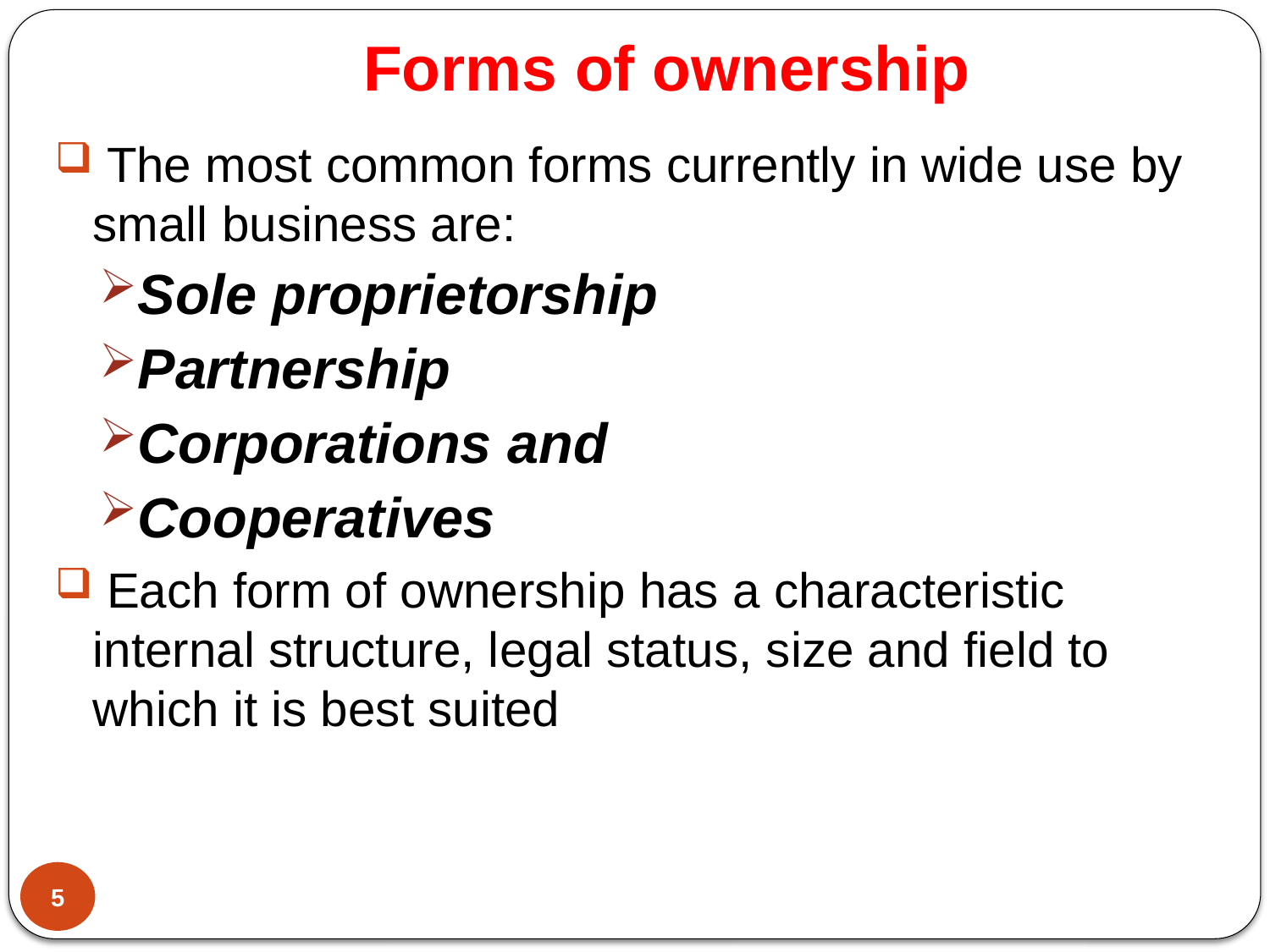

# Forms of ownership
 The most common forms currently in wide use by small business are:
Sole proprietorship
Partnership
Corporations and
Cooperatives
 Each form of ownership has a characteristic internal structure, legal status, size and field to which it is best suited
5